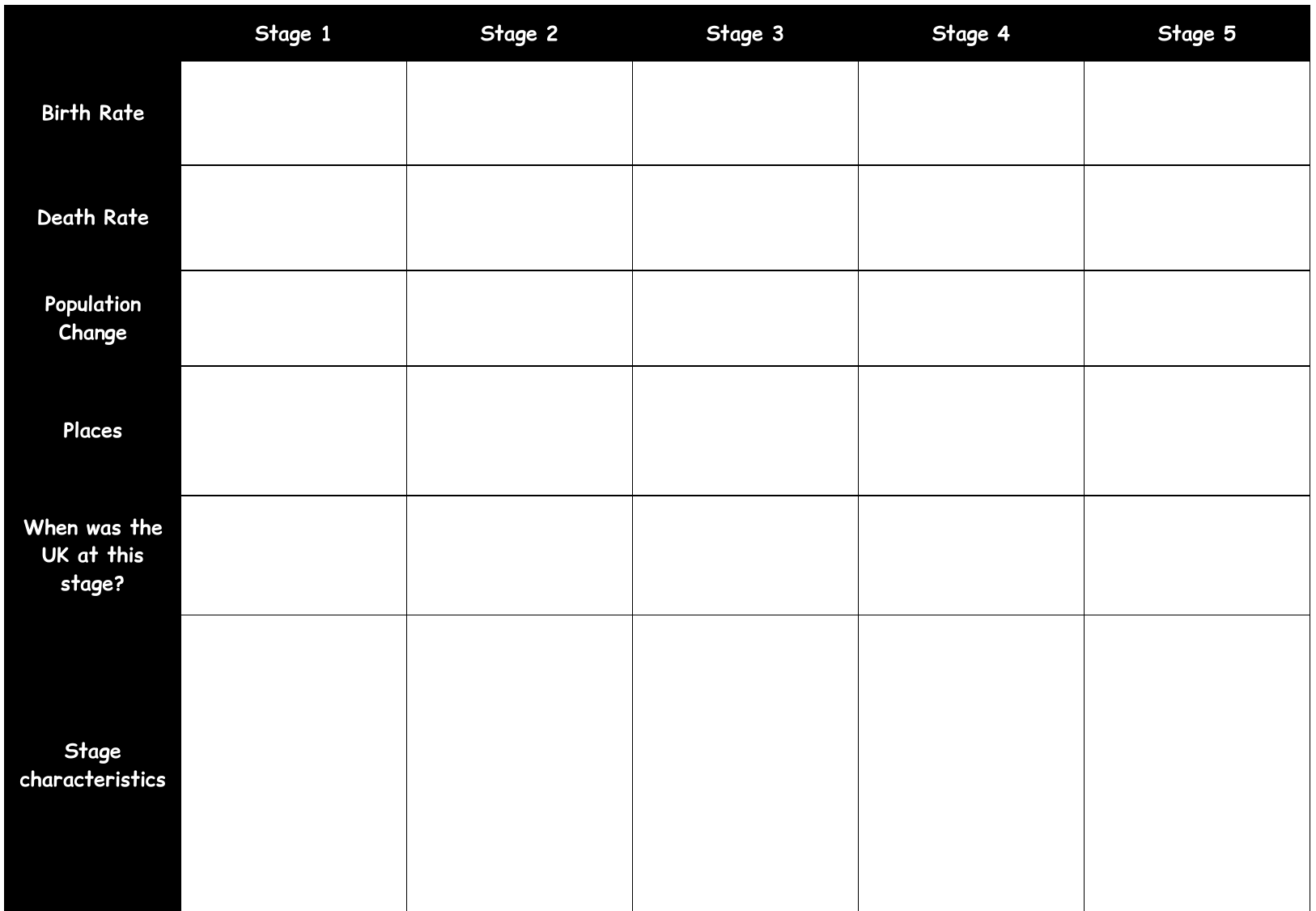

|  | Stage 1 | Stage 2 | Stage 3 | Stage 4 | Stage 5 |
| --- | --- | --- | --- | --- | --- |
| Birth Rate |  |  |  |  |  |
| Death Rate |  |  |  |  |  |
| Population Change |  |  |  |  |  |
| Places |  |  |  |  |  |
| When was the UK at this stage? |  |  |  |  |  |
| Stage characteristics |  |  |  |  |  |